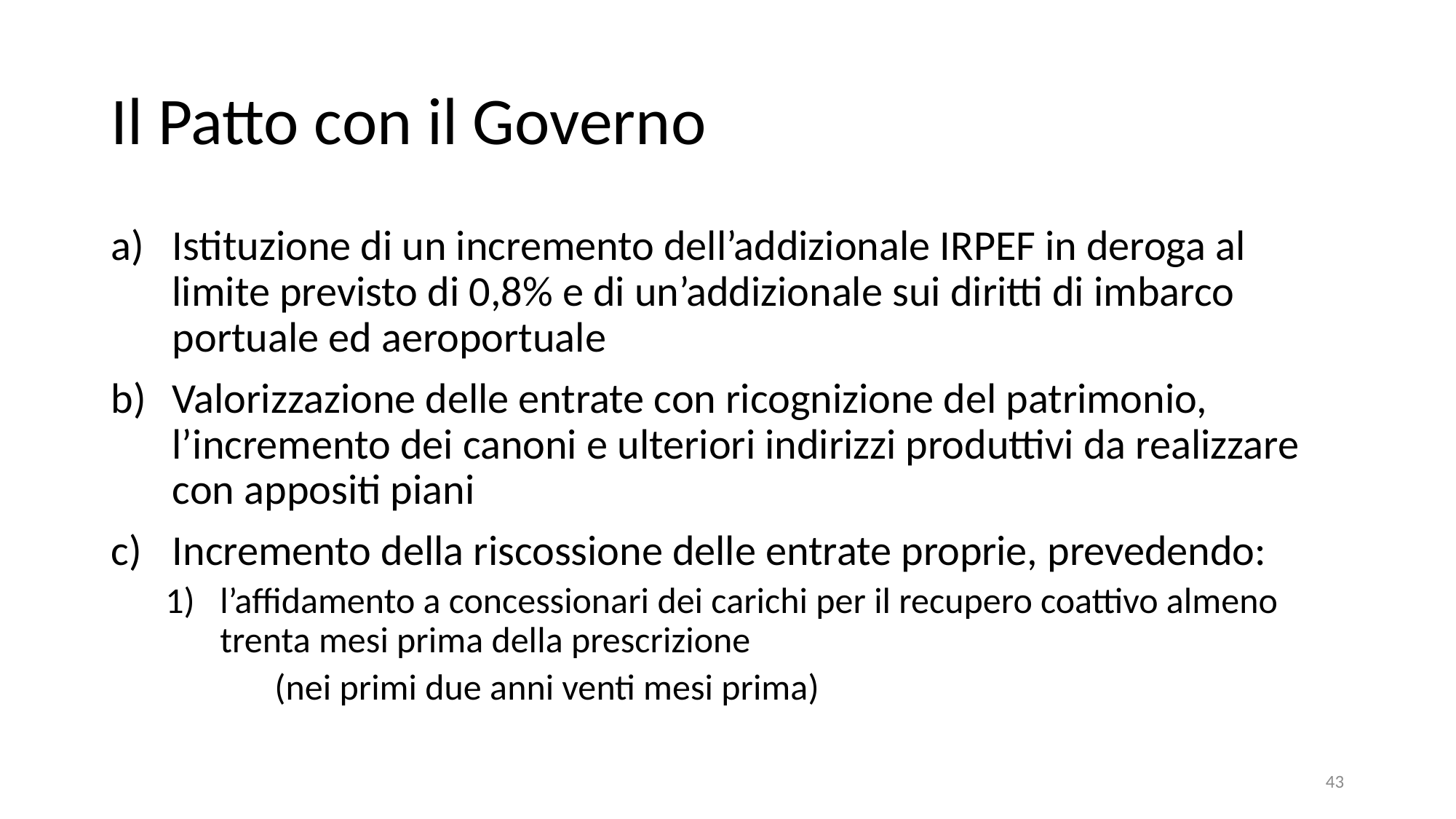

# Il Patto con il Governo
Istituzione di un incremento dell’addizionale IRPEF in deroga al limite previsto di 0,8% e di un’addizionale sui diritti di imbarco portuale ed aeroportuale
Valorizzazione delle entrate con ricognizione del patrimonio, l’incremento dei canoni e ulteriori indirizzi produttivi da realizzare con appositi piani
Incremento della riscossione delle entrate proprie, prevedendo:
l’affidamento a concessionari dei carichi per il recupero coattivo almeno trenta mesi prima della prescrizione
	(nei primi due anni venti mesi prima)
43